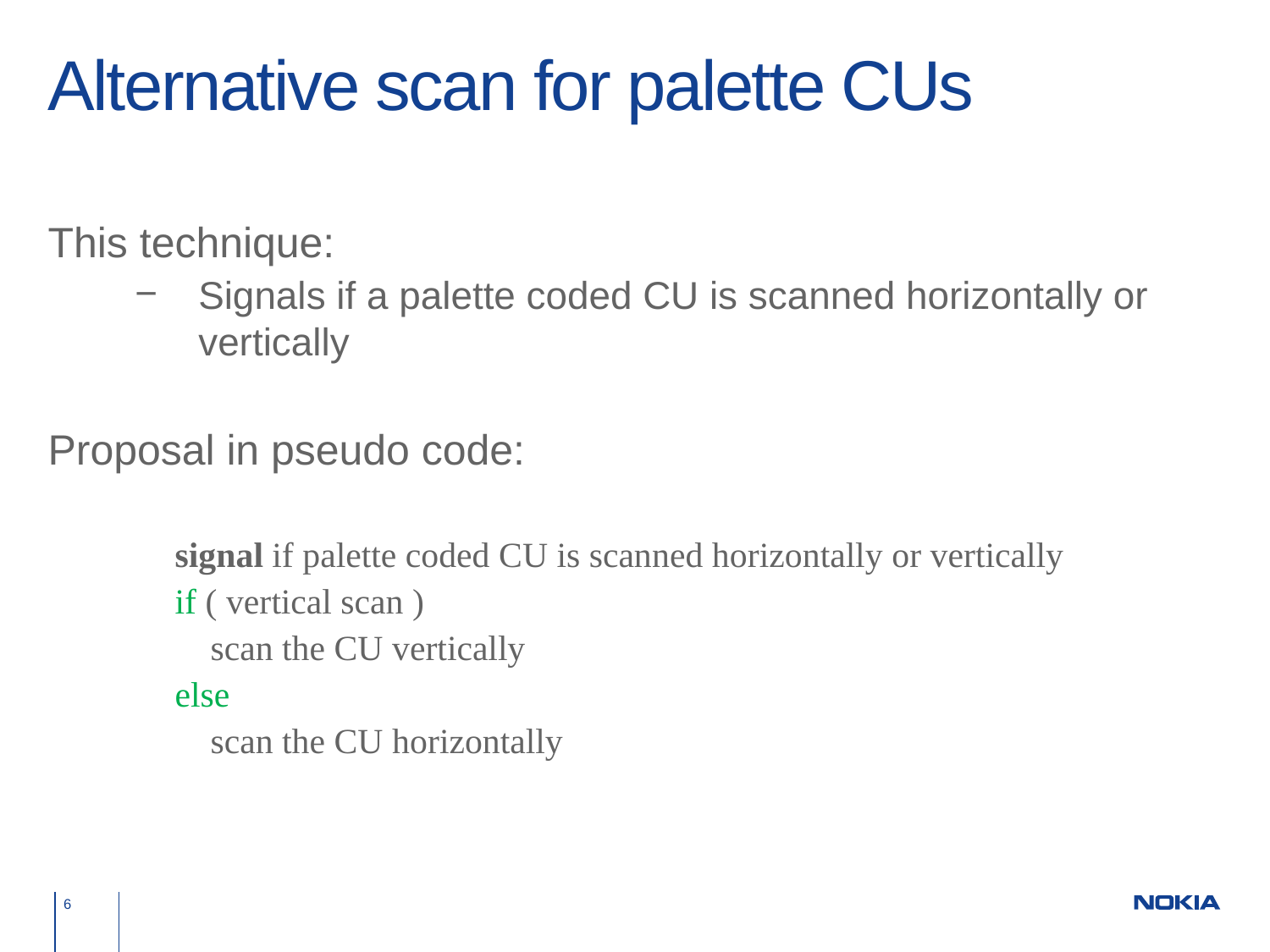

# Alternative scan for palette CUs
This technique:
Signals if a palette coded CU is scanned horizontally or vertically

Proposal in pseudo code:

	signal if palette coded CU is scanned horizontally or vertically
	if ( vertical scan )
	    scan the CU vertically
	else
	    scan the CU horizontally
6